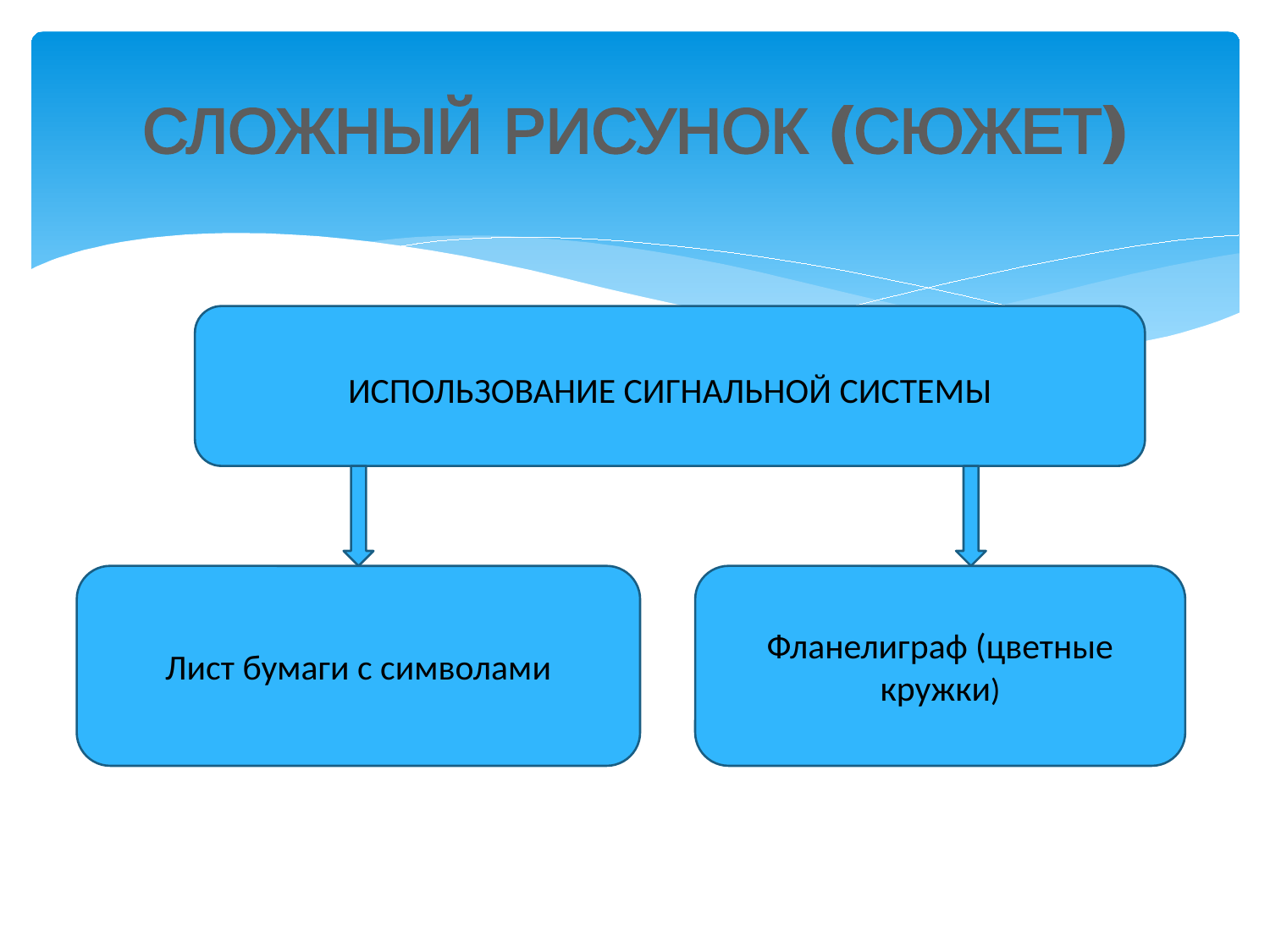

# СЛОЖНЫЙ РИСУНОК (СЮЖЕТ)

ИСПОЛЬЗОВАНИЕ СИГНАЛЬНОЙ СИСТЕМЫ

Лист бумаги с символами
Фланелиграф (цветные кружки)